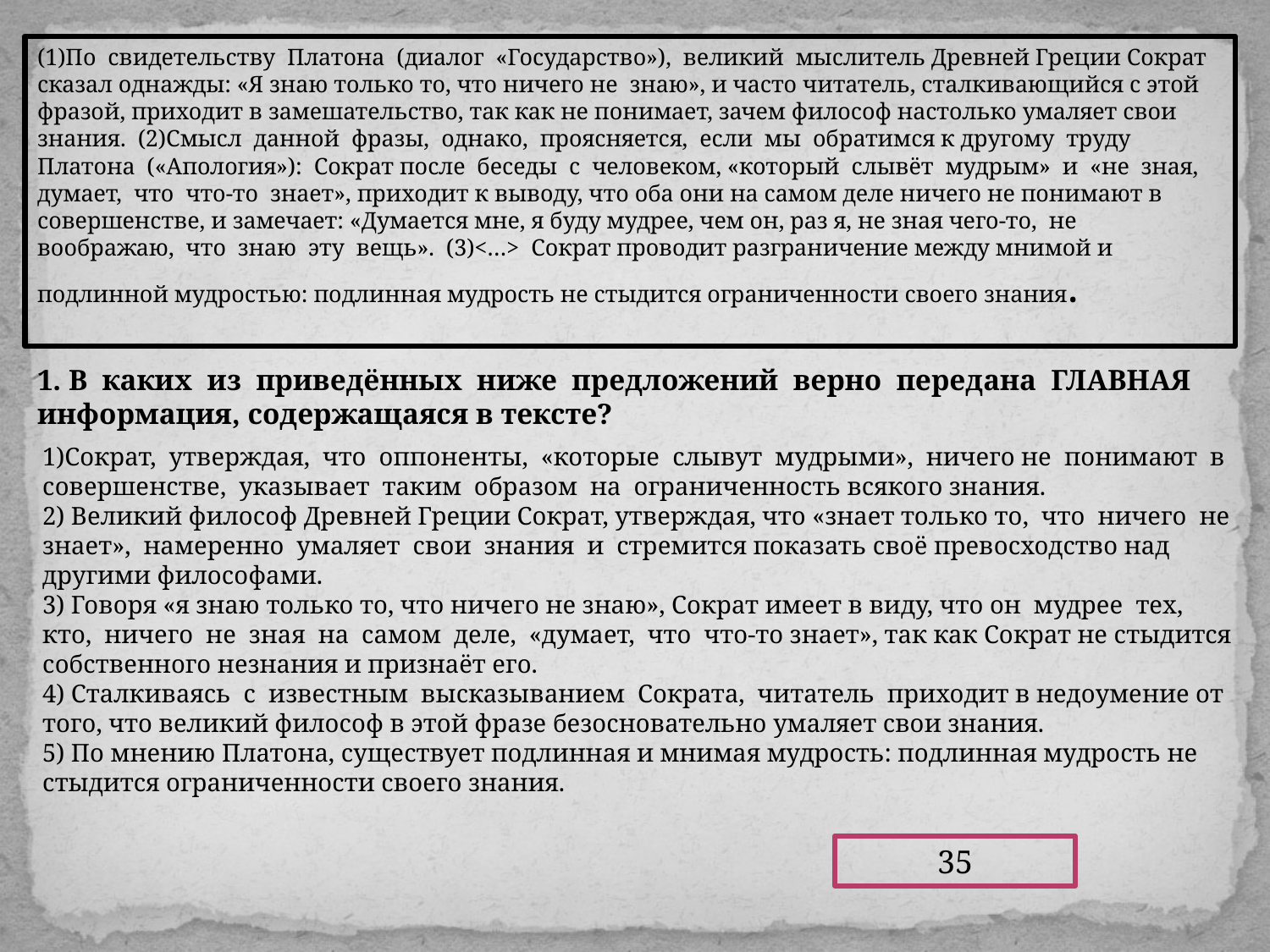

(1)По  свидетельству  Платона  (диалог  «Государство»),  великий  мыслитель Древней Греции Сократ сказал однажды: «Я знаю только то, что ничего не  знаю», и часто читатель, сталкивающийся с этой фразой, приходит в замешательство, так как не понимает, зачем философ настолько умаляет свои  знания.  (2)Смысл  данной  фразы,  однако,  проясняется,  если  мы  обратимся к другому  труду  Платона  («Апология»):  Сократ после  беседы  с  человеком, «который  слывёт  мудрым»  и  «не  зная,  думает,  что  что-то  знает», приходит к выводу, что оба они на самом деле ничего не понимают в совершенстве, и замечает: «Думается мне, я буду мудрее, чем он, раз я, не зная чего-то,  не  воображаю,  что  знаю  эту  вещь».  (3)<…>  Сократ проводит разграничение между мнимой и подлинной мудростью: подлинная мудрость не стыдится ограниченности своего знания.
1. В  каких  из  приведённых  ниже  предложений  верно  передана  ГЛАВНАЯ
информация, содержащаяся в тексте?

1)Сократ,  утверждая,  что  оппоненты,  «которые  слывут  мудрыми»,  ничего не  понимают  в  совершенстве,  указывает  таким  образом  на  ограниченность всякого знания.
2) Великий философ Древней Греции Сократ, утверждая, что «знает только то,  что  ничего  не  знает»,  намеренно  умаляет  свои  знания  и  стремится показать своё превосходство над другими философами.
3) Говоря «я знаю только то, что ничего не знаю», Сократ имеет в виду, что он  мудрее  тех,  кто,  ничего  не  зная  на  самом  деле,  «думает,  что  что-то знает», так как Сократ не стыдится собственного незнания и признаёт его.
4) Сталкиваясь  с  известным  высказыванием  Сократа,  читатель  приходит в недоумение от того, что великий философ в этой фразе безосновательно умаляет свои знания.
5) По мнению Платона, существует подлинная и мнимая мудрость: подлинная мудрость не стыдится ограниченности своего знания.

35